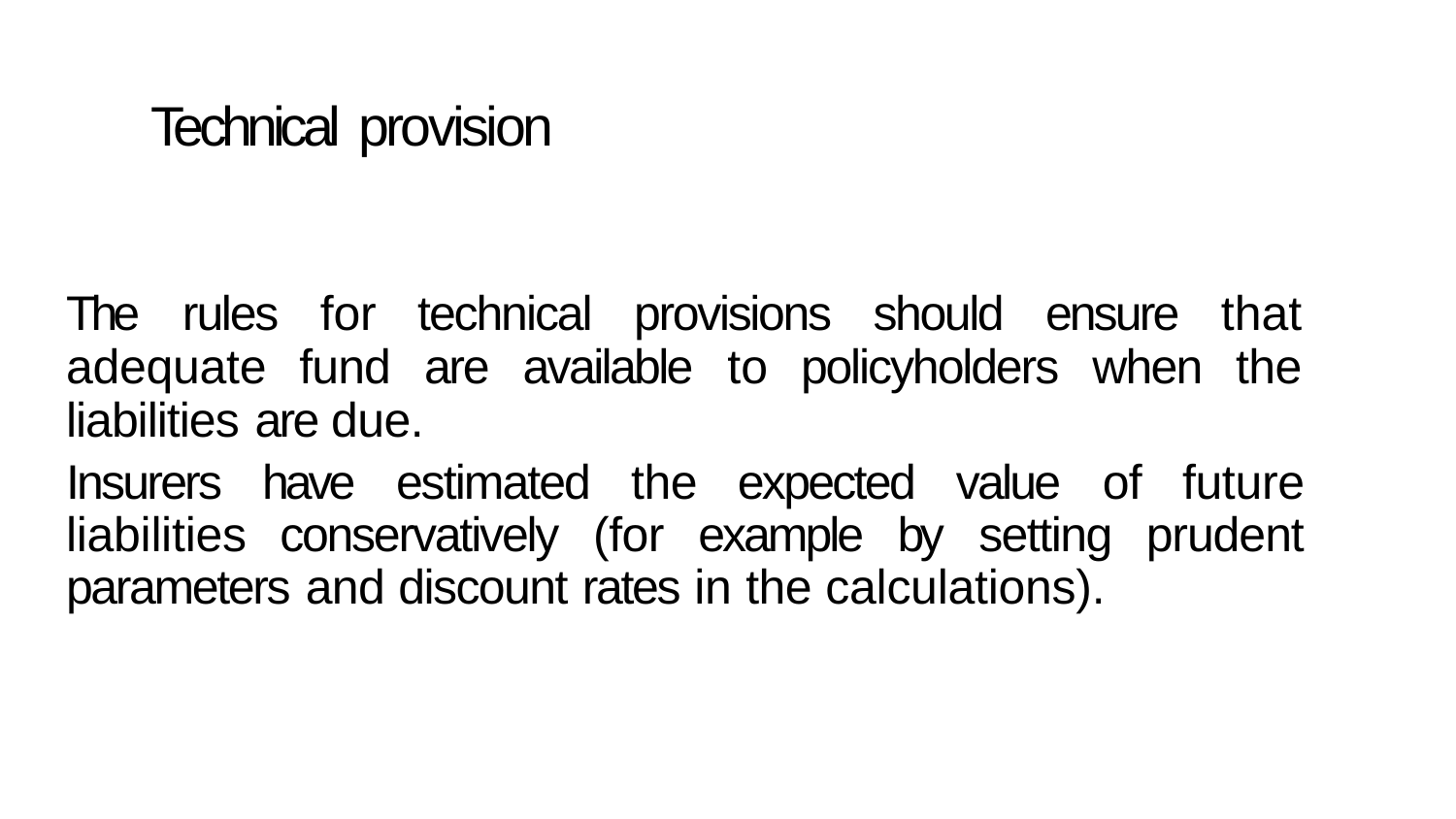

# Technical provision
The rules for technical provisions should ensure that adequate fund are available to policyholders when the liabilities are due.
Insurers have estimated the expected value of future liabilities conservatively (for example by setting prudent parameters and discount rates in the calculations).